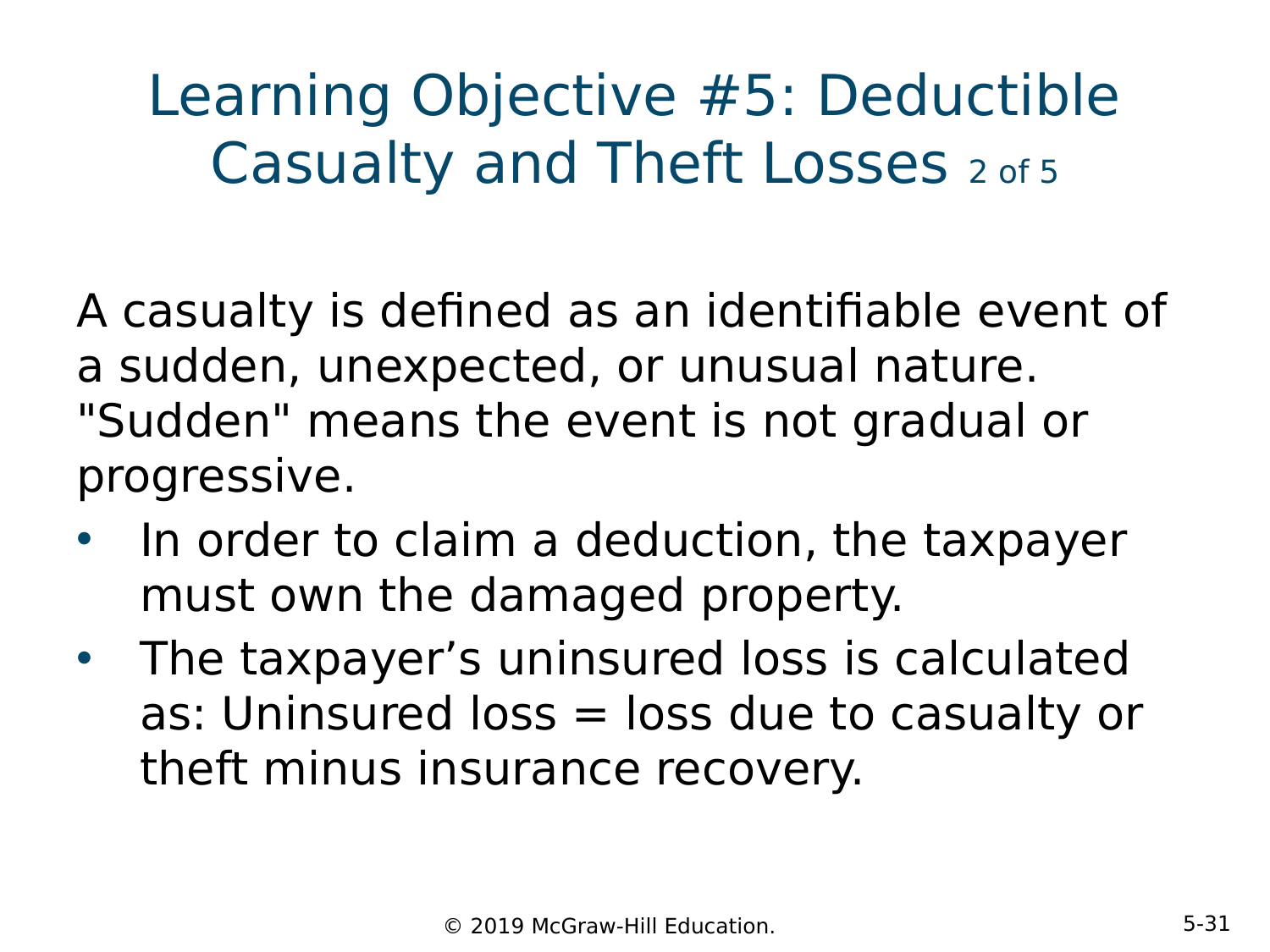

# Learning Objective #5: Deductible Casualty and Theft Losses 2 of 5
A casualty is defined as an identifiable event of a sudden, unexpected, or unusual nature. "Sudden" means the event is not gradual or progressive.
In order to claim a deduction, the taxpayer must own the damaged property.
The taxpayer’s uninsured loss is calculated as: Uninsured loss = loss due to casualty or theft minus insurance recovery.